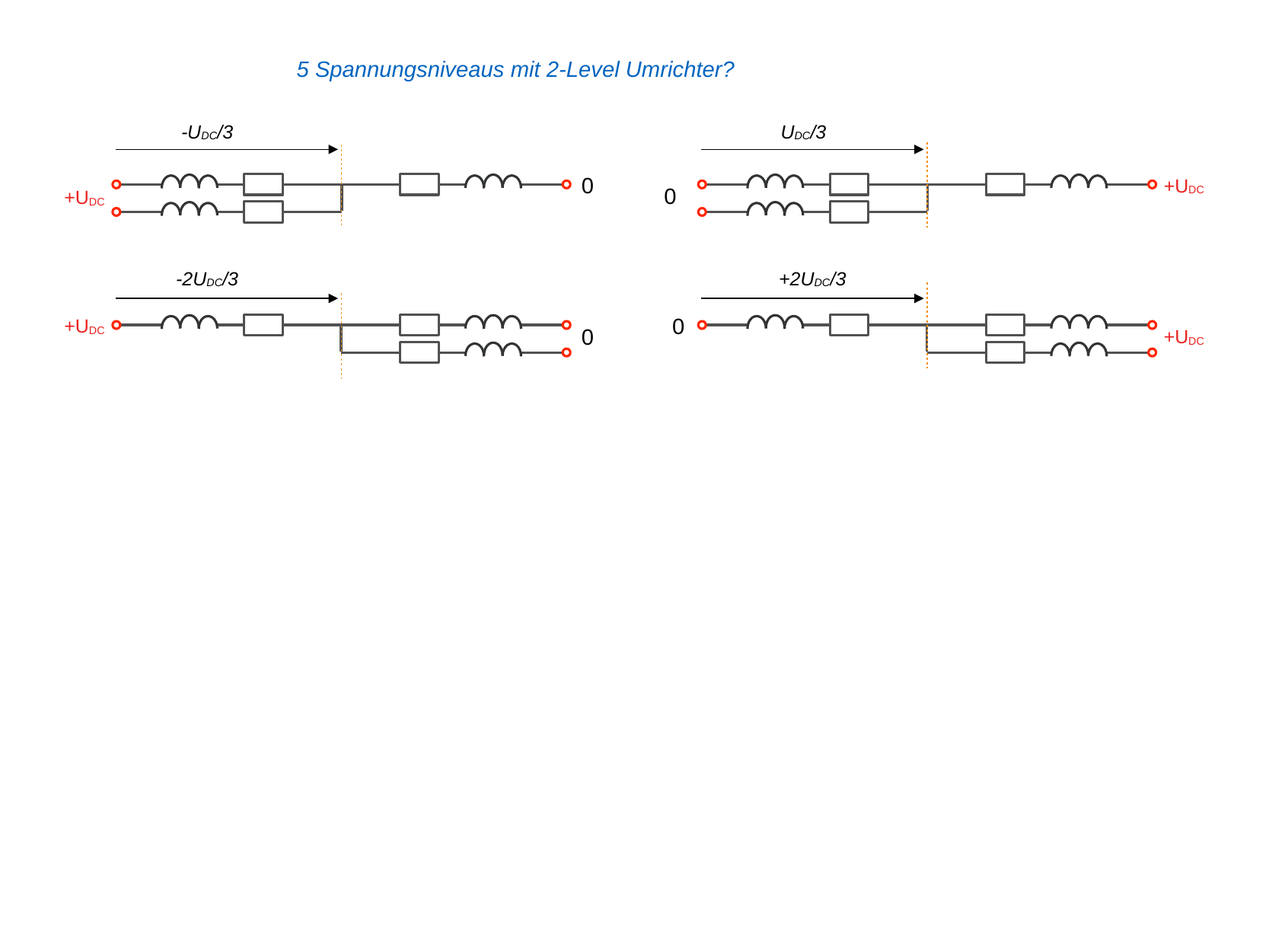

5 Spannungsniveaus mit 2-Level Umrichter?
-UDC/3
UDC/3

0
+UDC

0
+UDC
-2UDC/3
+2UDC/3

+UDC
0

0
+UDC